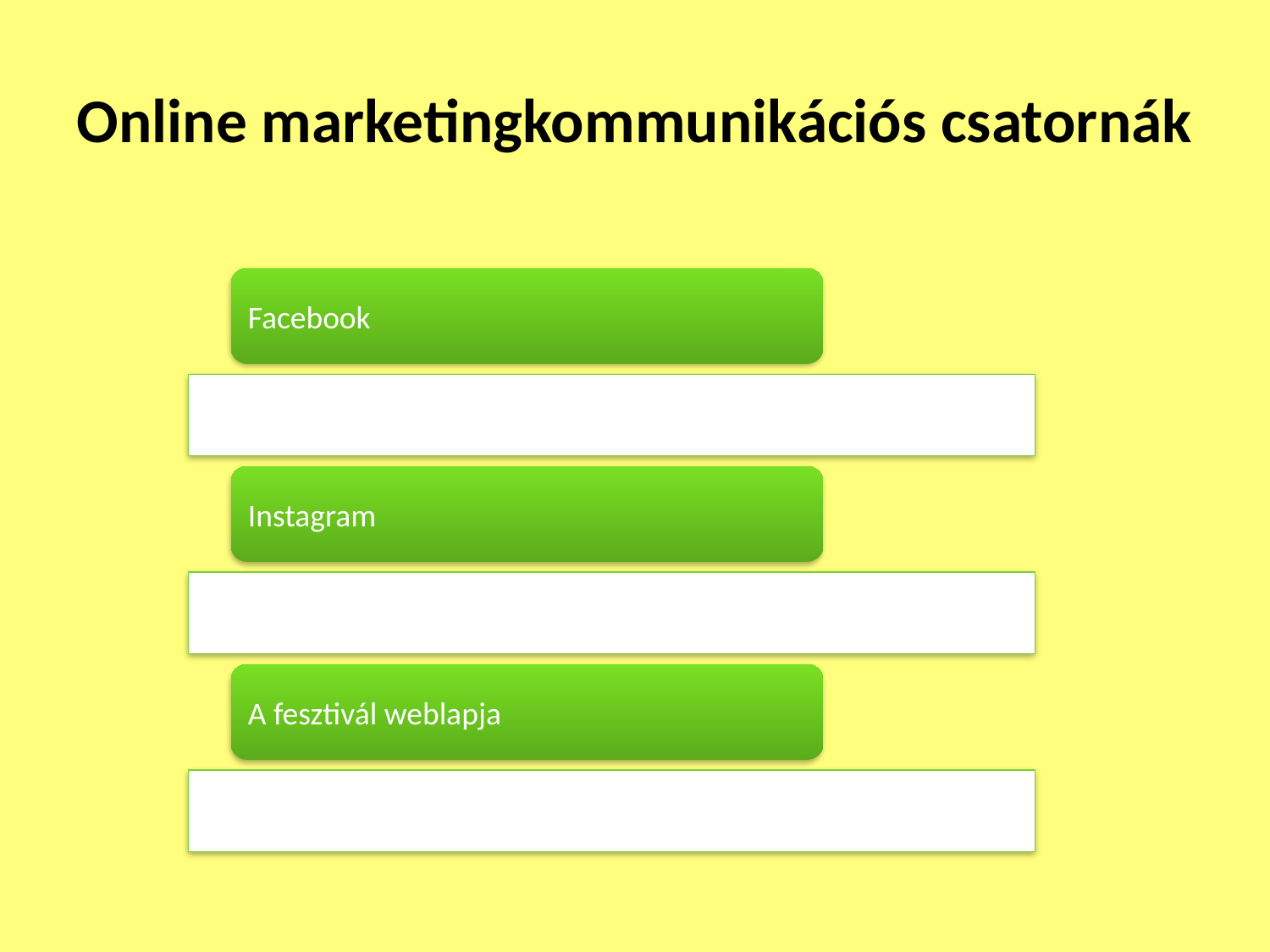

# Online marketingkommunikációs csatornák
Facebook
Instagram
A fesztivál weblapja